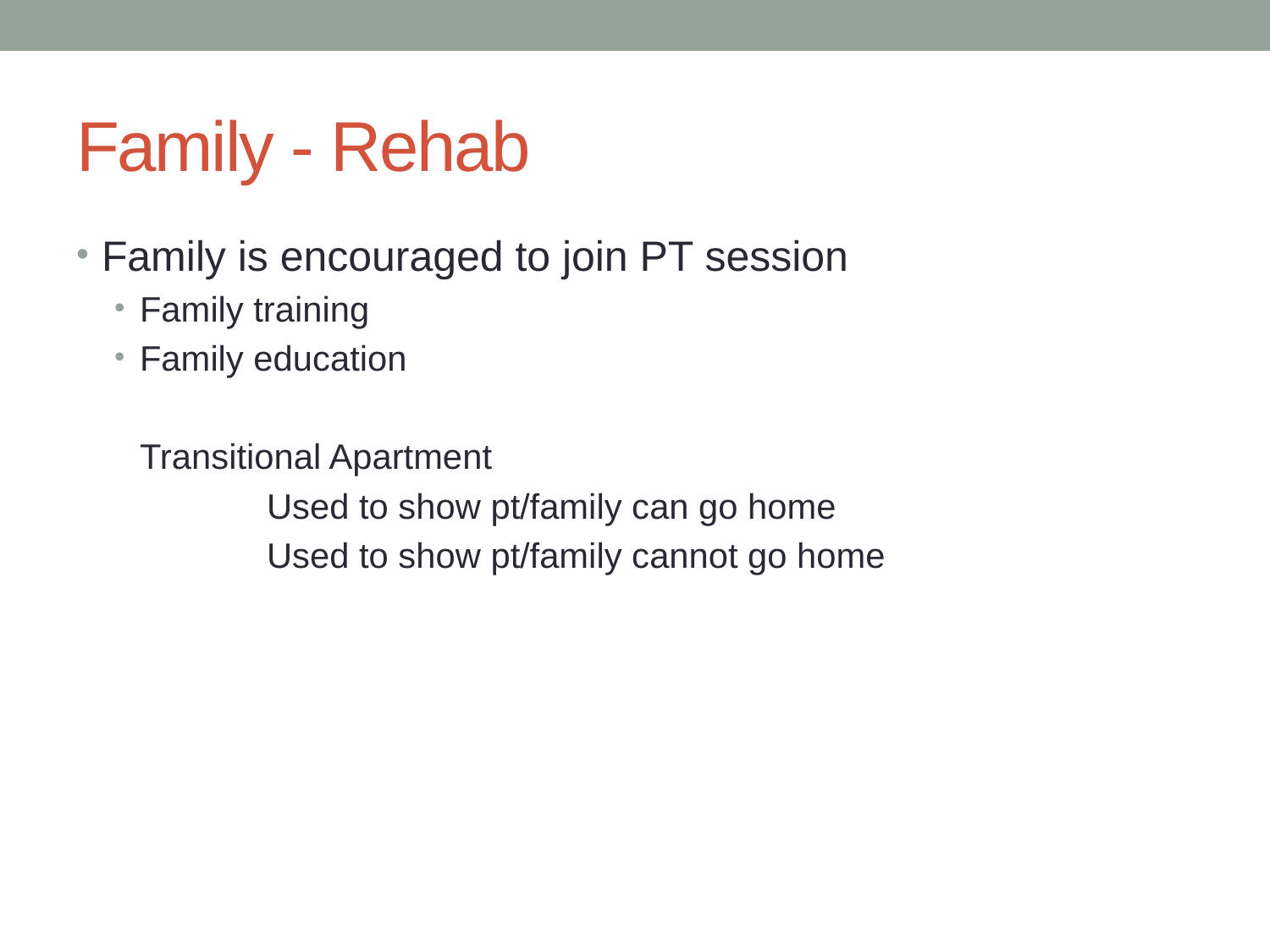

# Family - Rehab
Family is encouraged to join PT session
Family training
Family education

Transitional Apartment
	Used to show pt/family can go home
	Used to show pt/family cannot go home